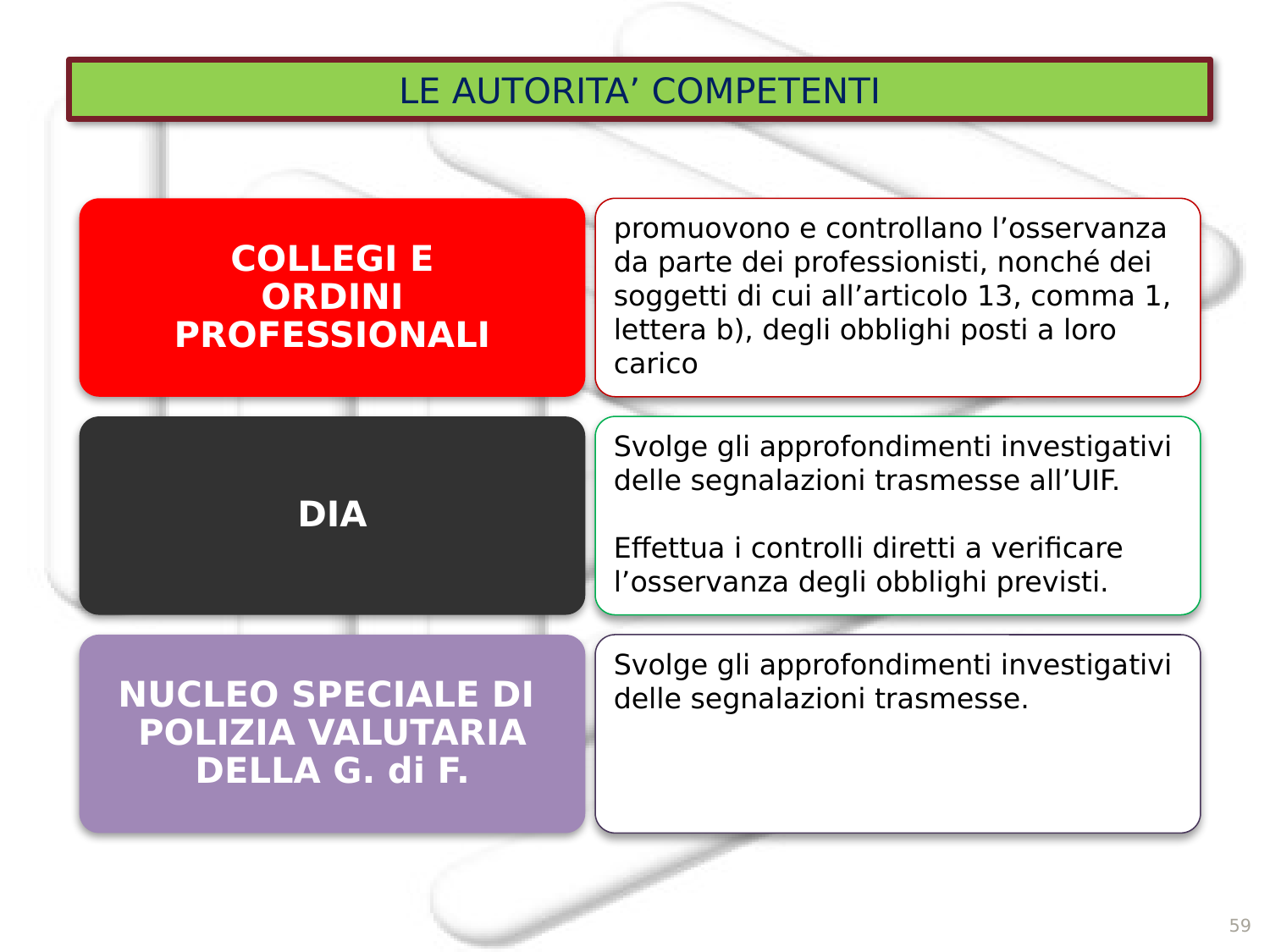

LE AUTORITA’ COMPETENTI

COLLEGI E
ORDINI PROFESSIONALI
promuovono e controllano l’osservanza da parte dei professionisti, nonché dei soggetti di cui all’articolo 13, comma 1, lettera b), degli obblighi posti a loro carico

DIA
Svolge gli approfondimenti investigativi delle segnalazioni trasmesse all’UIF.
Effettua i controlli diretti a verificare l’osservanza degli obblighi previsti.

NUCLEO SPECIALE DI
POLIZIA VALUTARIA
DELLA G. di F.
Svolge gli approfondimenti investigativi delle segnalazioni trasmesse.
59